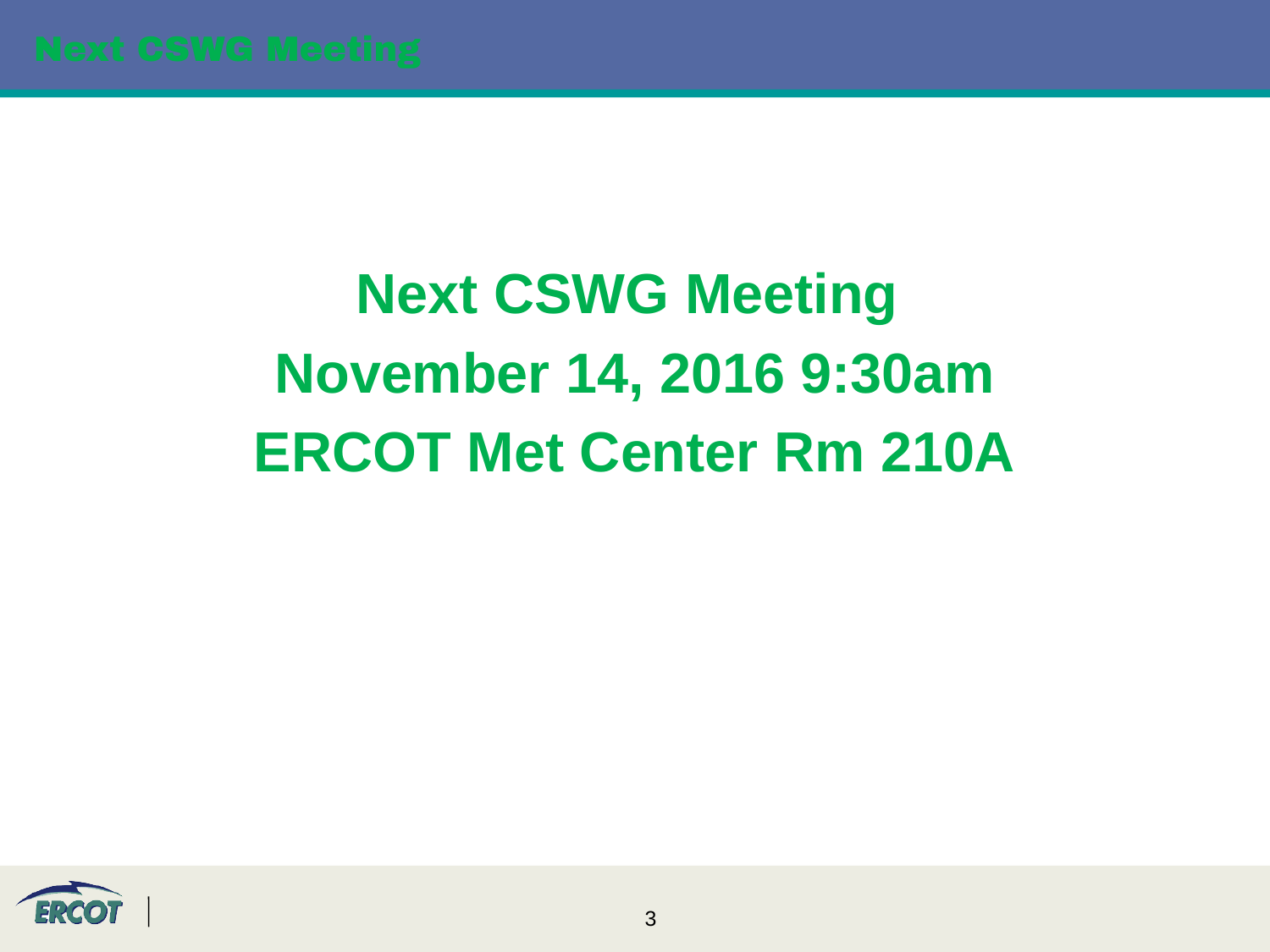

# Next CSWG Meeting

Next CSWG Meeting
 November 14, 2016 9:30am
ERCOT Met Center Rm 210A